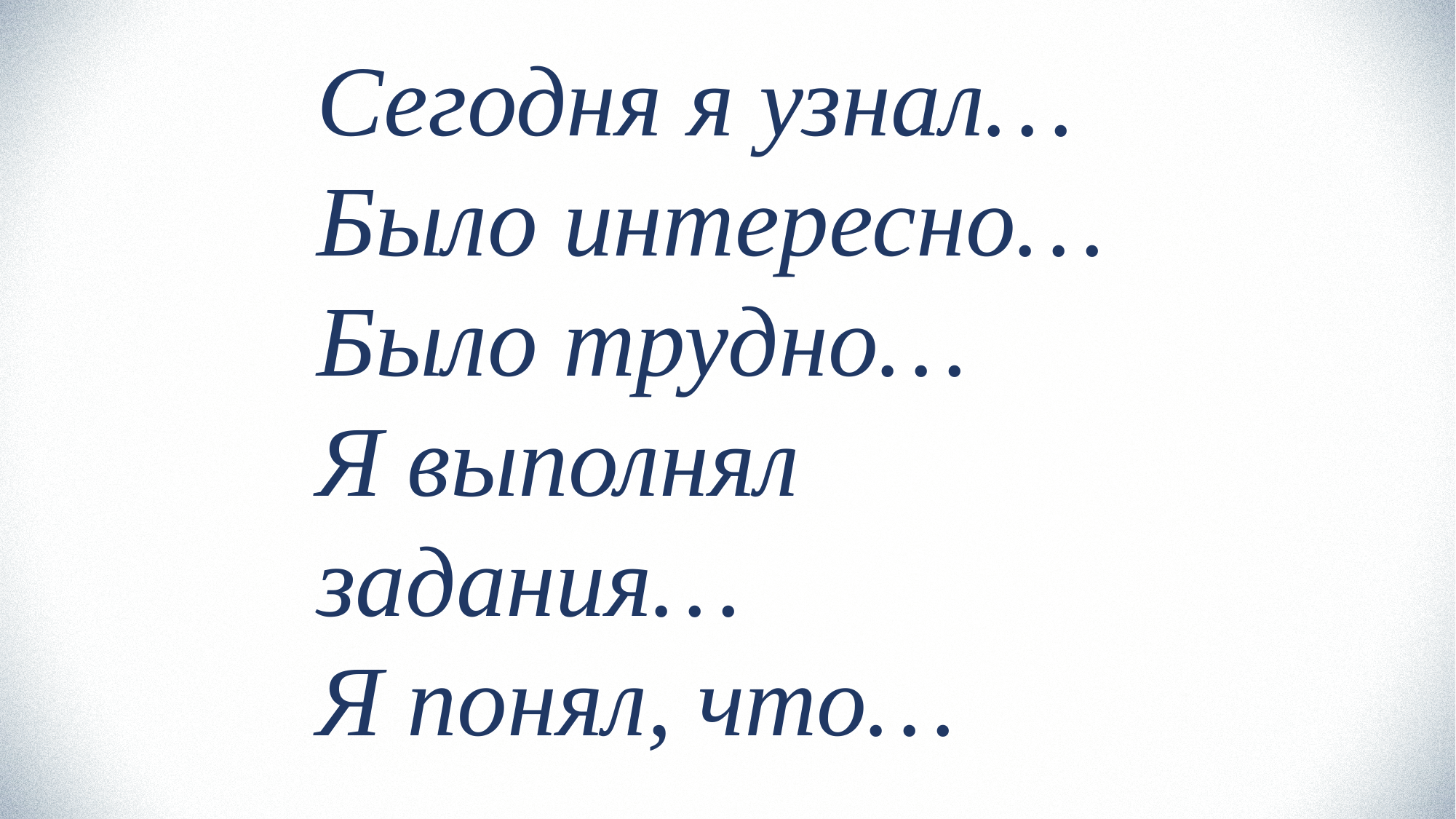

Сегодня я узнал…
Было интересно…
Было трудно…
Я выполнял задания…
Я понял, что…
#